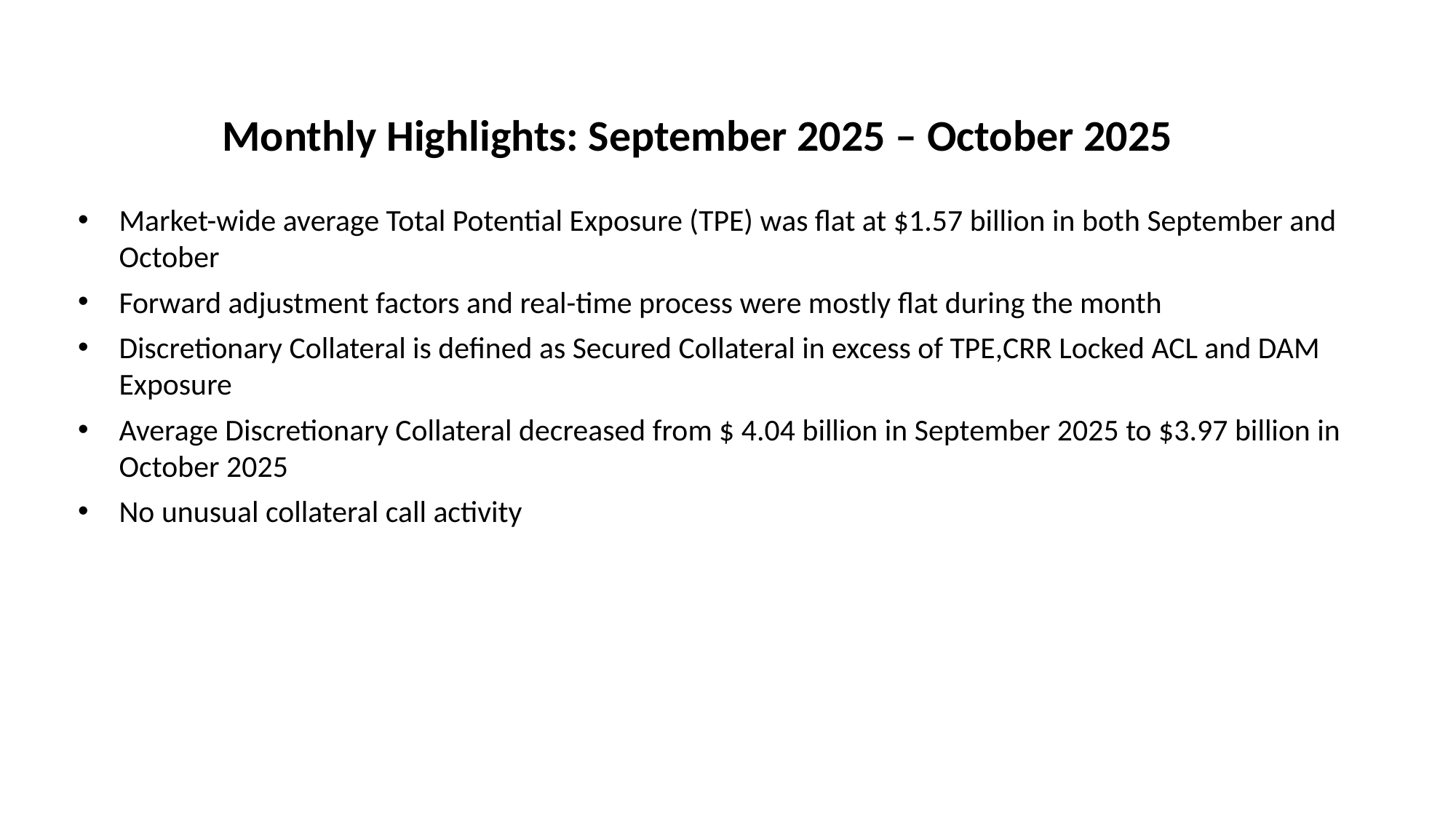

# Monthly Highlights: September 2025 – October 2025
Market-wide average Total Potential Exposure (TPE) was flat at $1.57 billion in both September and October
Forward adjustment factors and real-time process were mostly flat during the month
Discretionary Collateral is defined as Secured Collateral in excess of TPE,CRR Locked ACL and DAM Exposure
Average Discretionary Collateral decreased from $ 4.04 billion in September 2025 to $3.97 billion in October 2025
No unusual collateral call activity